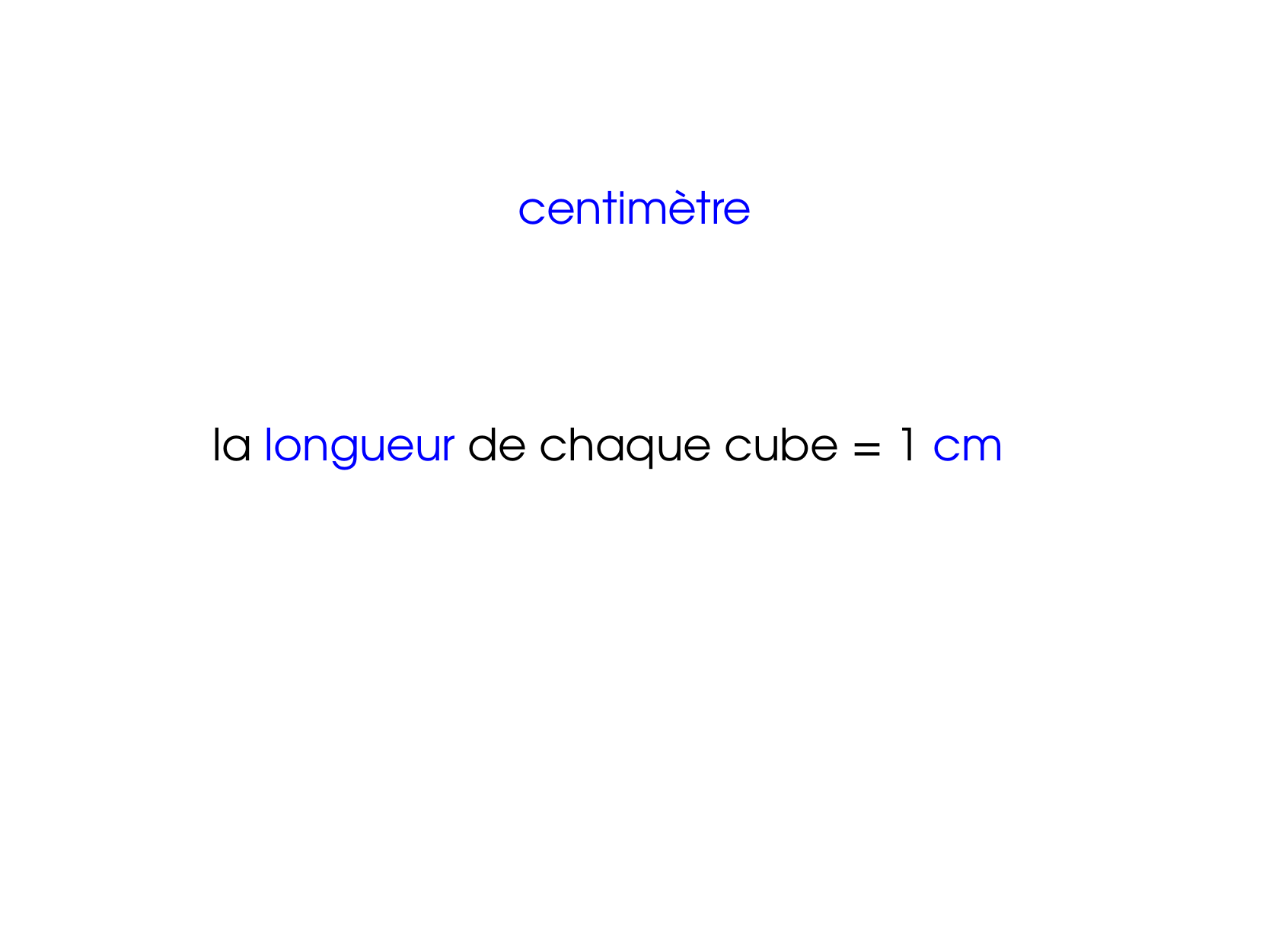

centimètre
la longueur de chaque cube = 1 cm